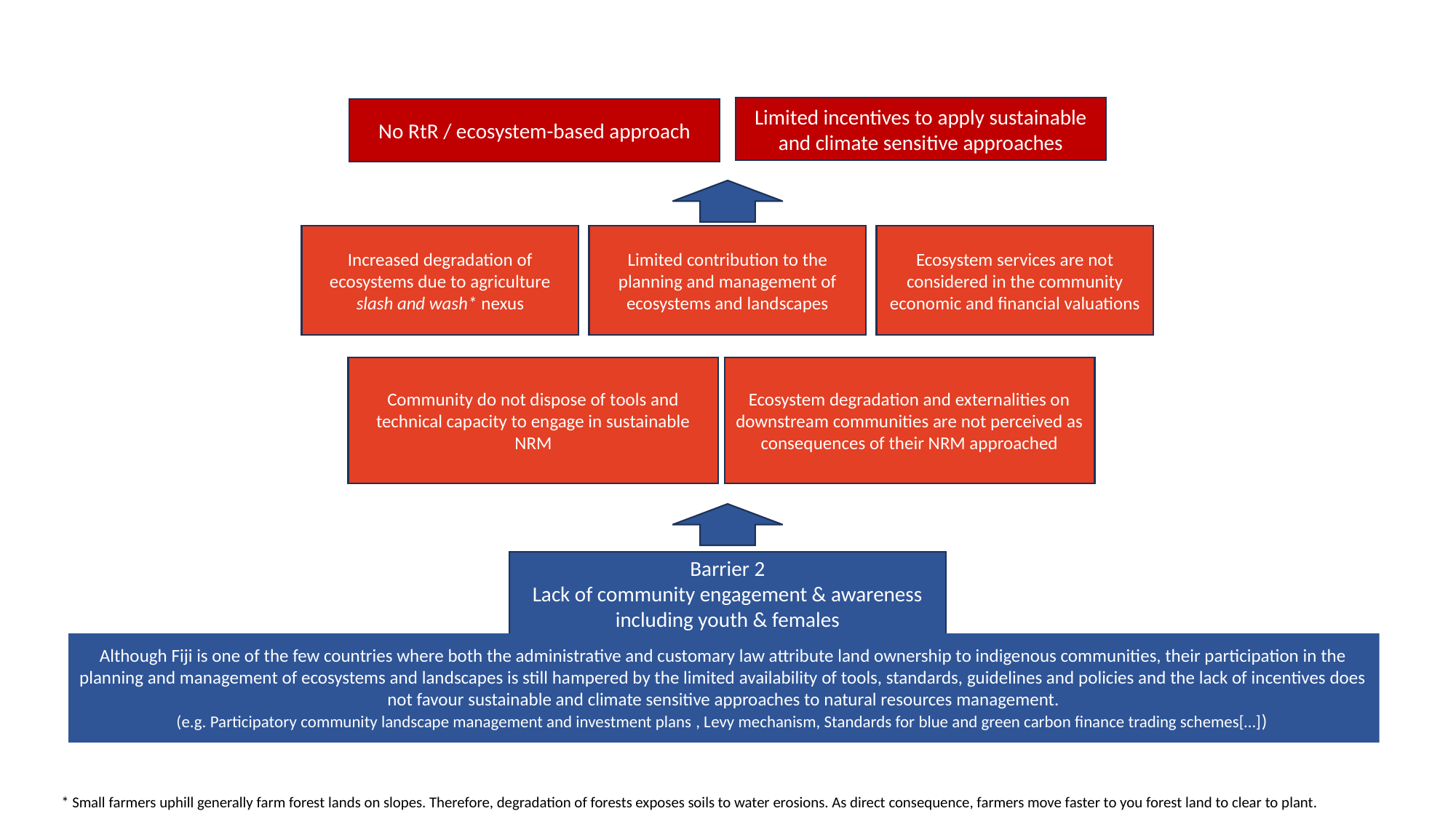

Limited incentives to apply sustainable and climate sensitive approaches
No RtR / ecosystem-based approach

Limited contribution to the planning and management of ecosystems and landscapes
Ecosystem services are not considered in the community economic and financial valuations
Increased degradation of ecosystems due to agriculture slash and wash* nexus
Community do not dispose of tools and technical capacity to engage in sustainable NRM
Ecosystem degradation and externalities on downstream communities are not perceived as consequences of their NRM approached

Barrier 2
Lack of community engagement & awareness including youth & females
Although Fiji is one of the few countries where both the administrative and customary law attribute land ownership to indigenous communities, their participation in the planning and management of ecosystems and landscapes is still hampered by the limited availability of tools, standards, guidelines and policies and the lack of incentives does not favour sustainable and climate sensitive approaches to natural resources management.
(e.g. Participatory community landscape management and investment plans , Levy mechanism, Standards for blue and green carbon finance trading schemes[…])
* Small farmers uphill generally farm forest lands on slopes. Therefore, degradation of forests exposes soils to water erosions. As direct consequence, farmers move faster to you forest land to clear to plant.